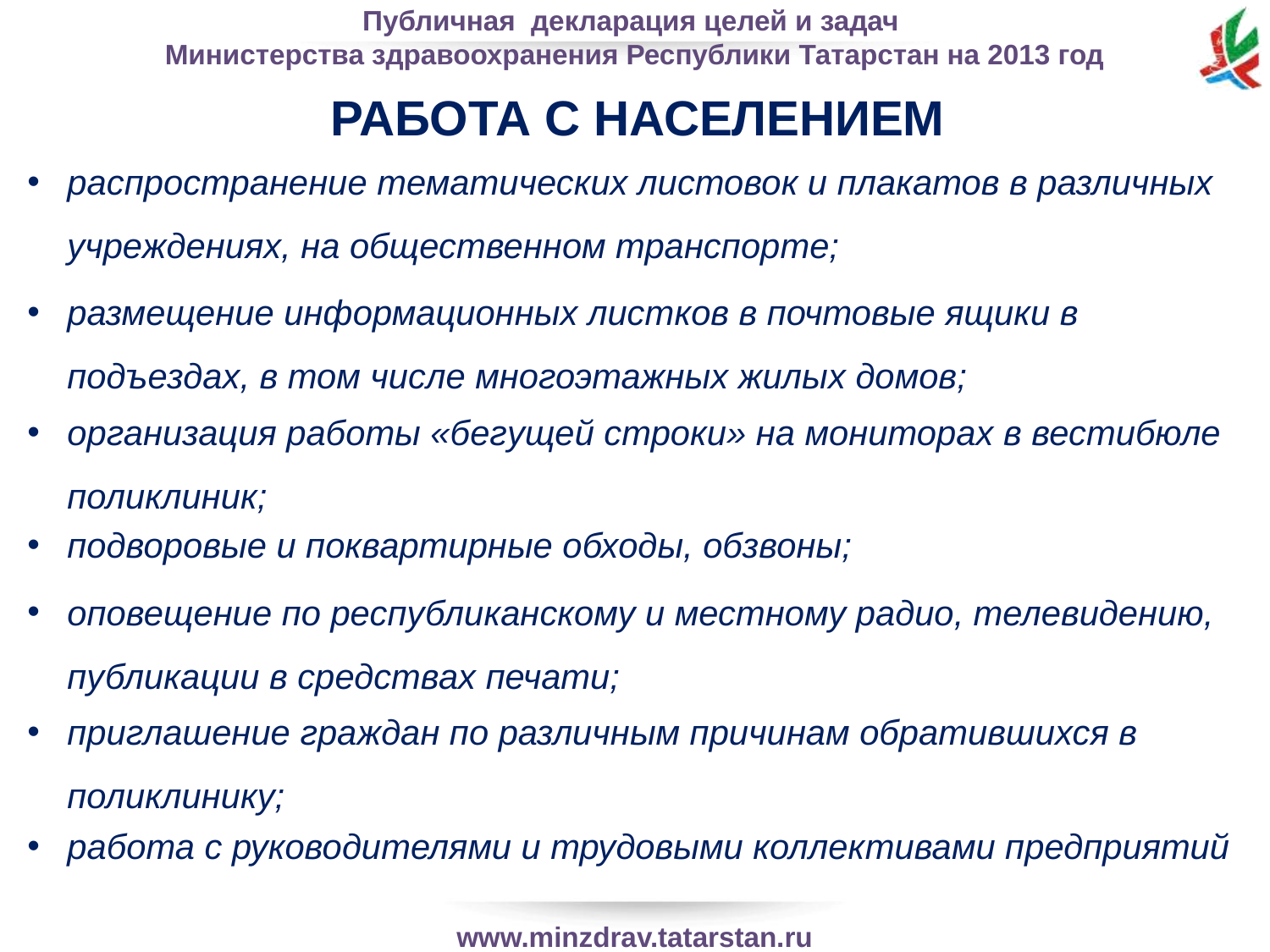

РАБОТА С НАСЕЛЕНИЕМ
распространение тематических листовок и плакатов в различных учреждениях, на общественном транспорте;
размещение информационных листков в почтовые ящики в подъездах, в том числе многоэтажных жилых домов;
организация работы «бегущей строки» на мониторах в вестибюле поликлиник;
подворовые и поквартирные обходы, обзвоны;
оповещение по республиканскому и местному радио, телевидению, публикации в средствах печати;
приглашение граждан по различным причинам обратившихся в поликлинику;
работа с руководителями и трудовыми коллективами предприятий